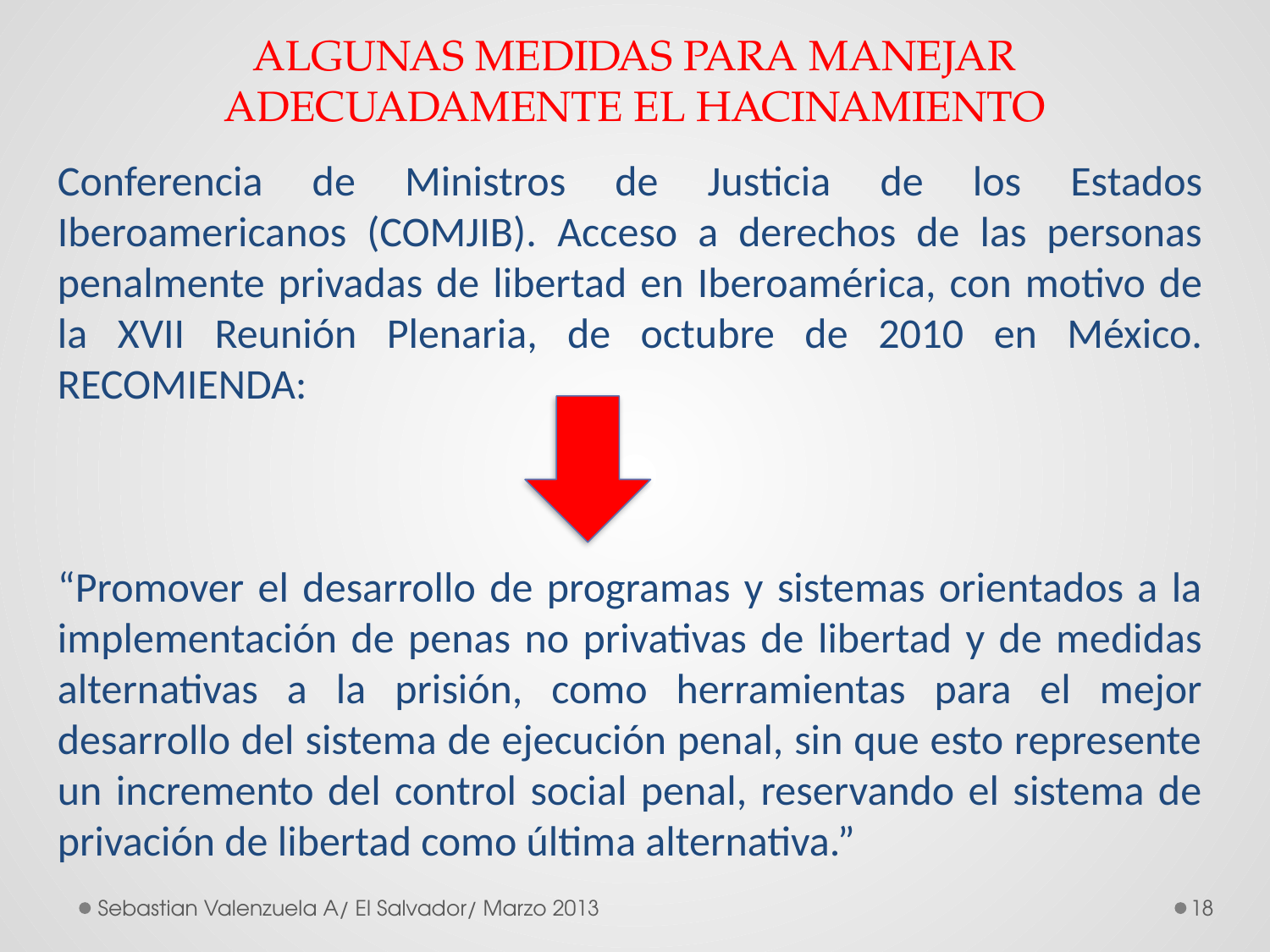

# ALGUNAS MEDIDAS PARA MANEJAR ADECUADAMENTE EL HACINAMIENTO
Conferencia de Ministros de Justicia de los Estados Iberoamericanos (COMJIB). Acceso a derechos de las personas penalmente privadas de libertad en Iberoamérica, con motivo de la XVII Reunión Plenaria, de octubre de 2010 en México. RECOMIENDA:

“Promover el desarrollo de programas y sistemas orientados a la implementación de penas no privativas de libertad y de medidas alternativas a la prisión, como herramientas para el mejor desarrollo del sistema de ejecución penal, sin que esto represente un incremento del control social penal, reservando el sistema de privación de libertad como última alternativa.”

Sebastian Valenzuela A/ El Salvador/ Marzo 2013
18